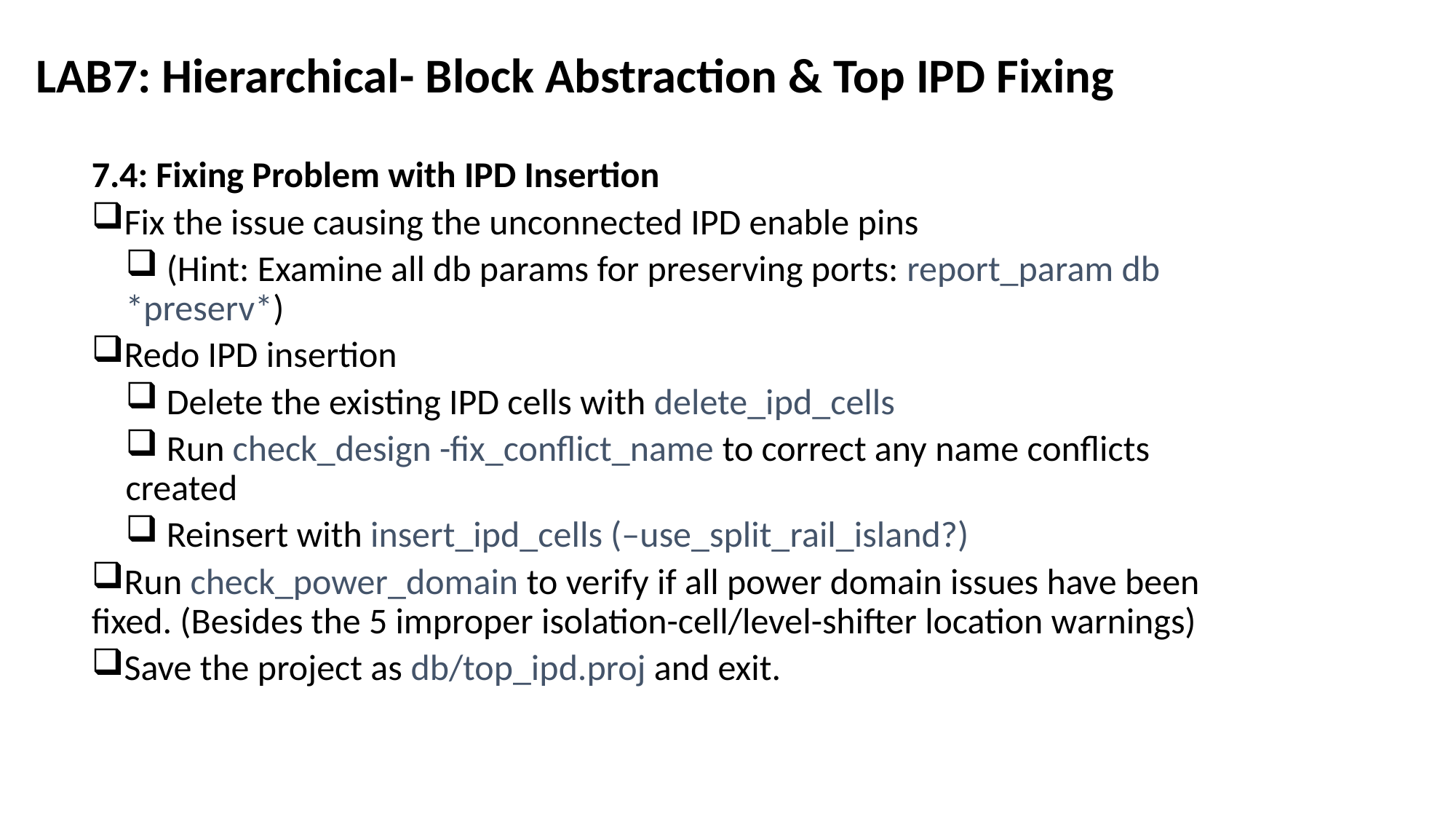

# LAB7: Hierarchical- Block Abstraction & Top IPD Fixing
7.4: Fixing Problem with IPD Insertion
Fix the issue causing the unconnected IPD enable pins
 (Hint: Examine all db params for preserving ports: report_param db *preserv*)
Redo IPD insertion
 Delete the existing IPD cells with delete_ipd_cells
 Run check_design -fix_conflict_name to correct any name conflicts created
 Reinsert with insert_ipd_cells (–use_split_rail_island?)
Run check_power_domain to verify if all power domain issues have been fixed. (Besides the 5 improper isolation-cell/level-shifter location warnings)
Save the project as db/top_ipd.proj and exit.